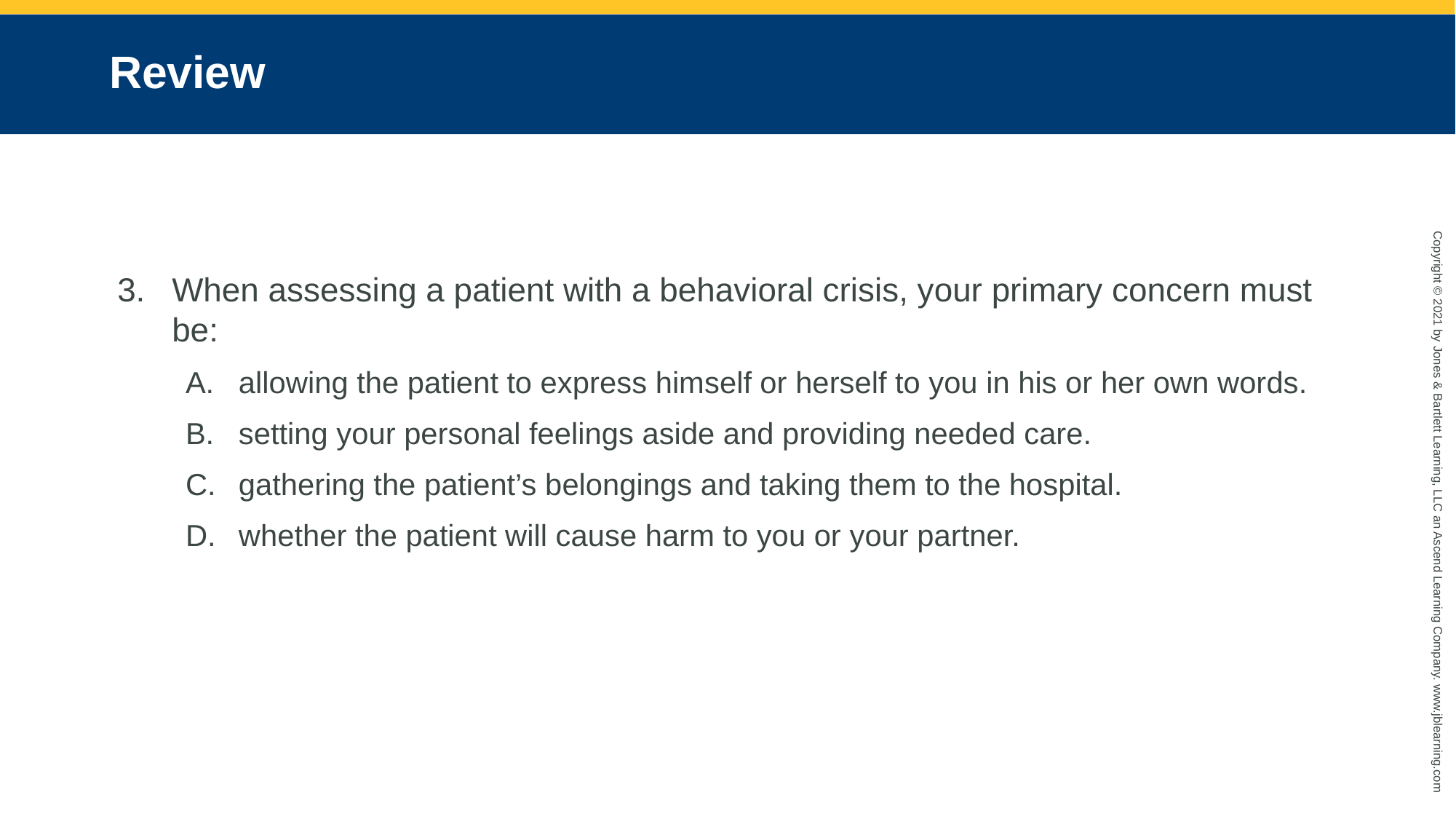

# Review
When assessing a patient with a behavioral crisis, your primary concern must be:
allowing the patient to express himself or herself to you in his or her own words.
setting your personal feelings aside and providing needed care.
gathering the patient’s belongings and taking them to the hospital.
whether the patient will cause harm to you or your partner.